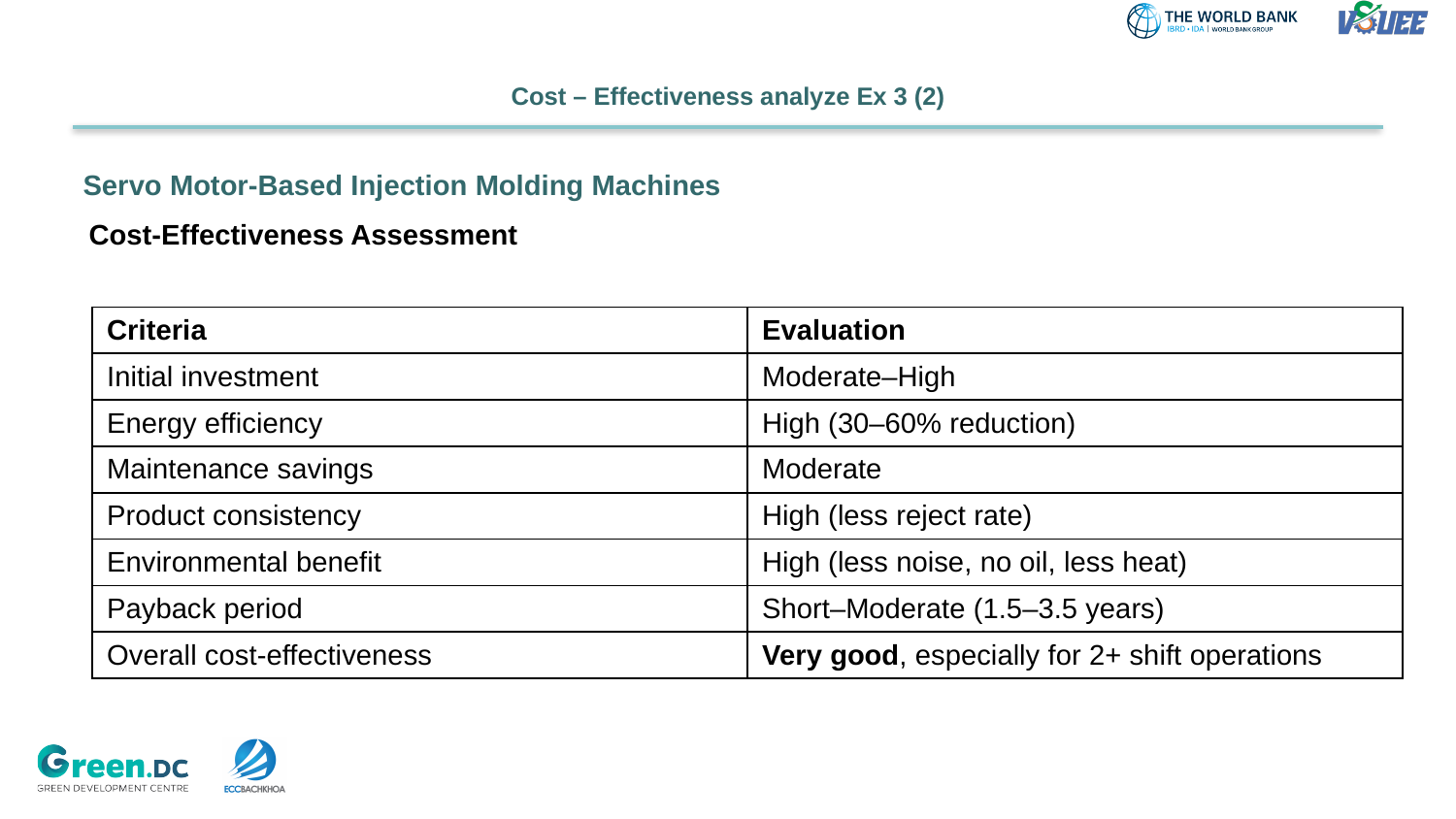

# Cost – Effectiveness analyze Ex 3 (2)
Servo Motor-Based Injection Molding Machines
Cost-Effectiveness Assessment

| Criteria | Evaluation |
| --- | --- |
| Initial investment | Moderate–High |
| Energy efficiency | High (30–60% reduction) |
| Maintenance savings | Moderate |
| Product consistency | High (less reject rate) |
| Environmental benefit | High (less noise, no oil, less heat) |
| Payback period | Short–Moderate (1.5–3.5 years) |
| Overall cost-effectiveness | Very good, especially for 2+ shift operations |